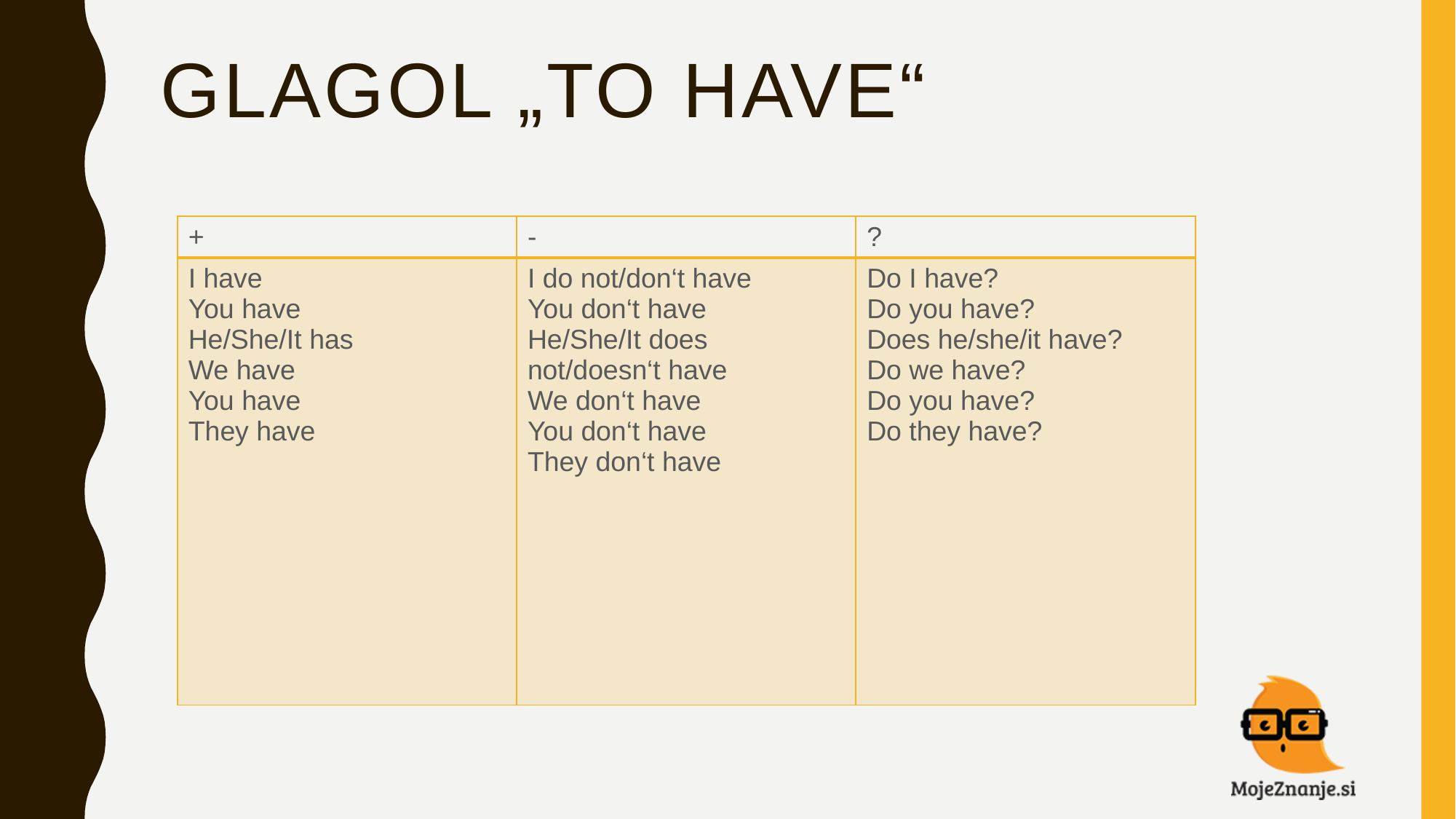

# GLAGOL „TO HAVE“
| + | - | ? |
| --- | --- | --- |
| I have You have He/She/It has We have You have They have | I do not/don‘t have You don‘t have He/She/It does not/doesn‘t have We don‘t have You don‘t have They don‘t have | Do I have? Do you have? Does he/she/it have? Do we have? Do you have? Do they have? |